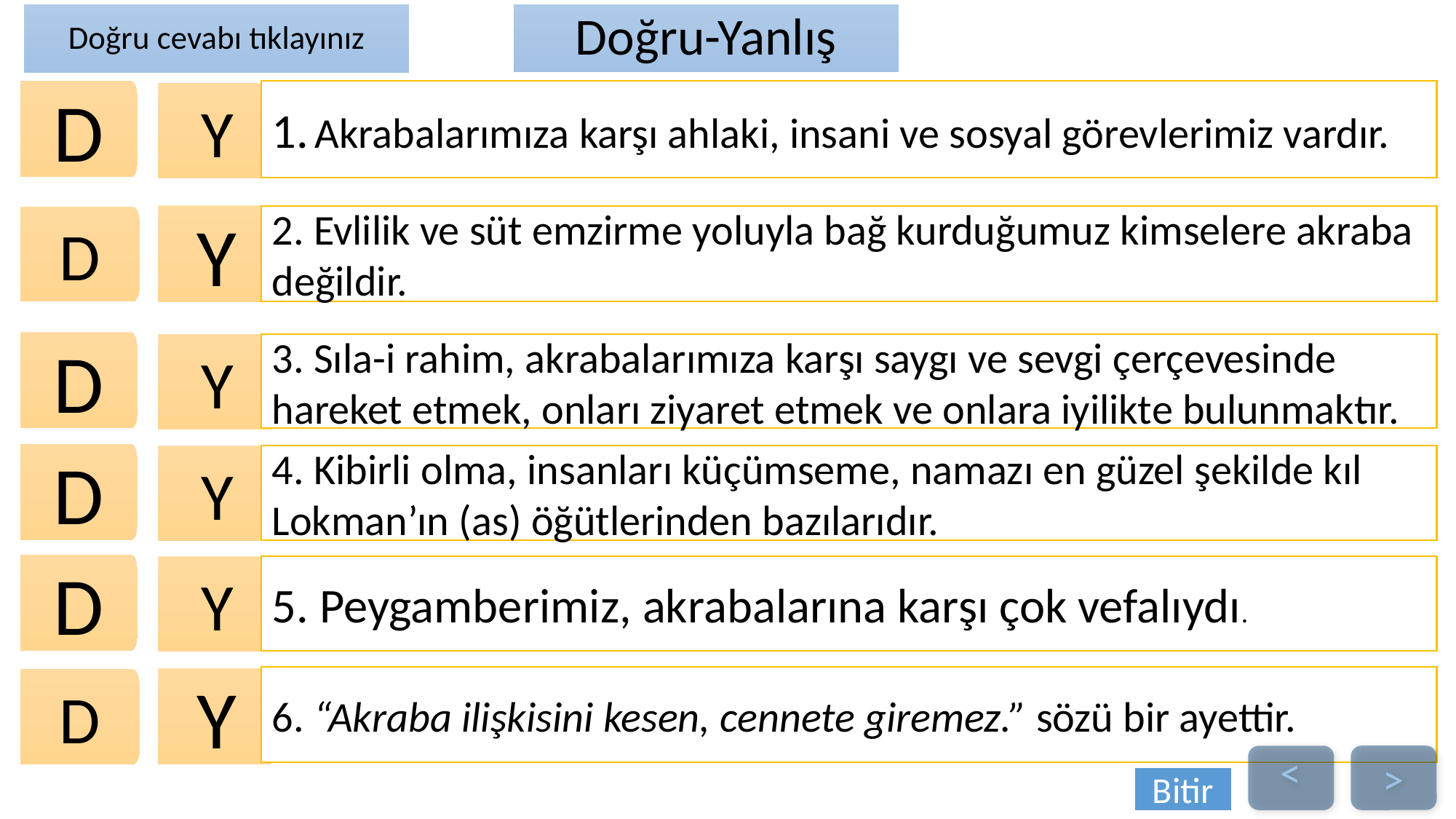

# Doğru-Yanlış
Doğru cevabı tıklayınız
1. Akrabalarımıza karşı ahlaki, insani ve sosyal görevlerimiz vardır.
D

Y
Y
2. Evlilik ve süt emzirme yoluyla bağ kurduğumuz kimselere akraba değildir.
D

D
3. Sıla-i rahim, akrabalarımıza karşı saygı ve sevgi çerçevesinde hareket etmek, onları ziyaret etmek ve onlara iyilikte bulunmaktır.

Y
D
4. Kibirli olma, insanları küçümseme, namazı en güzel şekilde kıl Lokman’ın (as) öğütlerinden bazılarıdır.

Y
D
5. Peygamberimiz, akrabalarına karşı çok vefalıydı.

Y

6. “Akraba ilişkisini kesen, cennete giremez.” sözü bir ayettir.
Y
D
>
>
Bitir